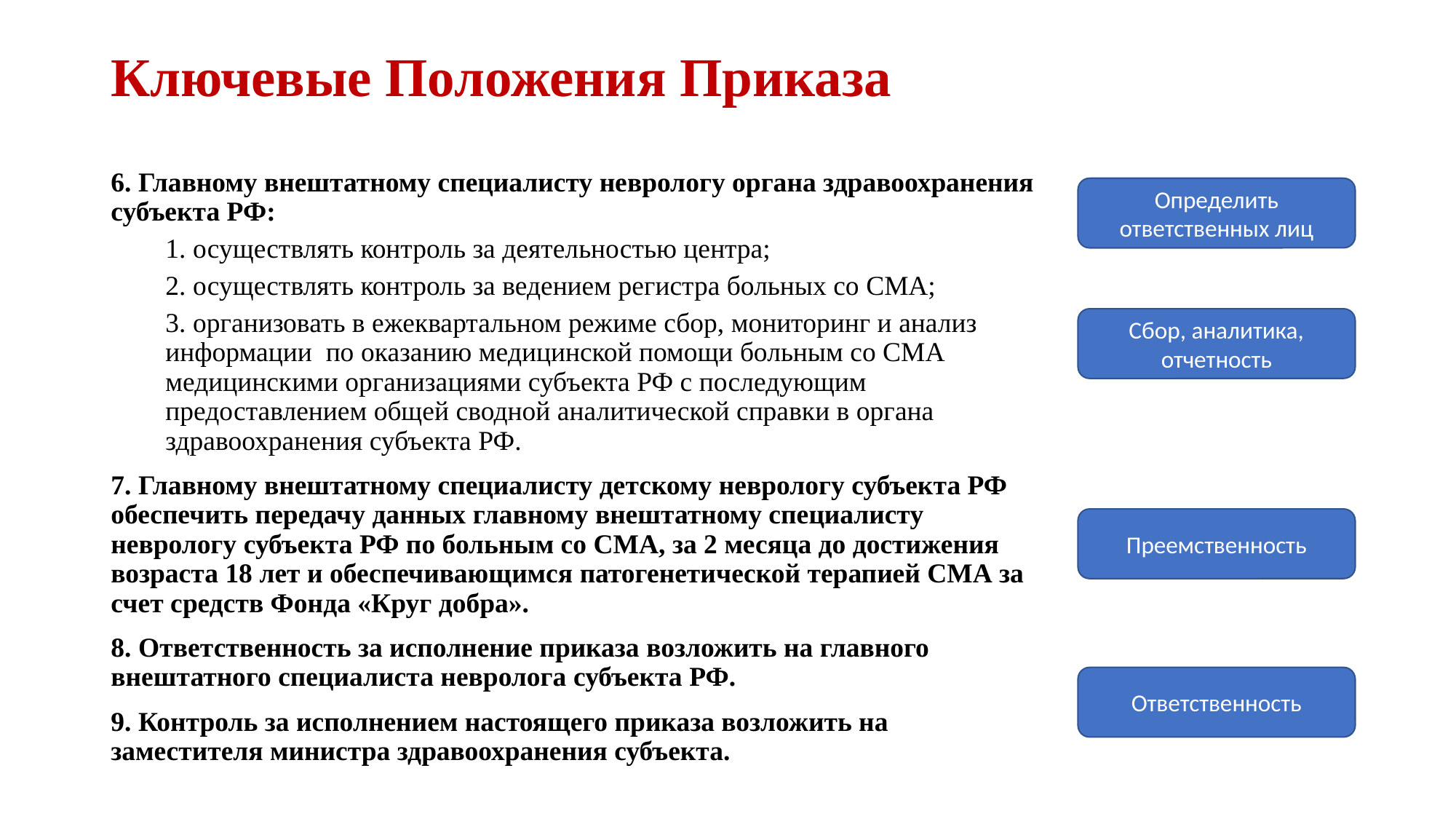

# Ключевые Положения Приказа
6. Главному внештатному специалисту неврологу органа здравоохранения субъекта РФ:
1. осуществлять контроль за деятельностью центра;
2. осуществлять контроль за ведением регистра больных со СМА;
3. организовать в ежеквартальном режиме сбор, мониторинг и анализ информации  по оказанию медицинской помощи больным со СМА медицинскими организациями субъекта РФ с последующим предоставлением общей сводной аналитической справки в органа здравоохранения субъекта РФ.
7. Главному внештатному специалисту детскому неврологу субъекта РФ обеспечить передачу данных главному внештатному специалисту неврологу субъекта РФ по больным со СМА, за 2 месяца до достижения возраста 18 лет и обеспечивающимся патогенетической терапией СМА за счет средств Фонда «Круг добра».
8. Ответственность за исполнение приказа возложить на главного внештатного специалиста невролога субъекта РФ.
9. Контроль за исполнением настоящего приказа возложить на заместителя министра здравоохранения субъекта.

Определить ответственных лиц
Сбор, аналитика, отчетность
Преемственность
Ответственность